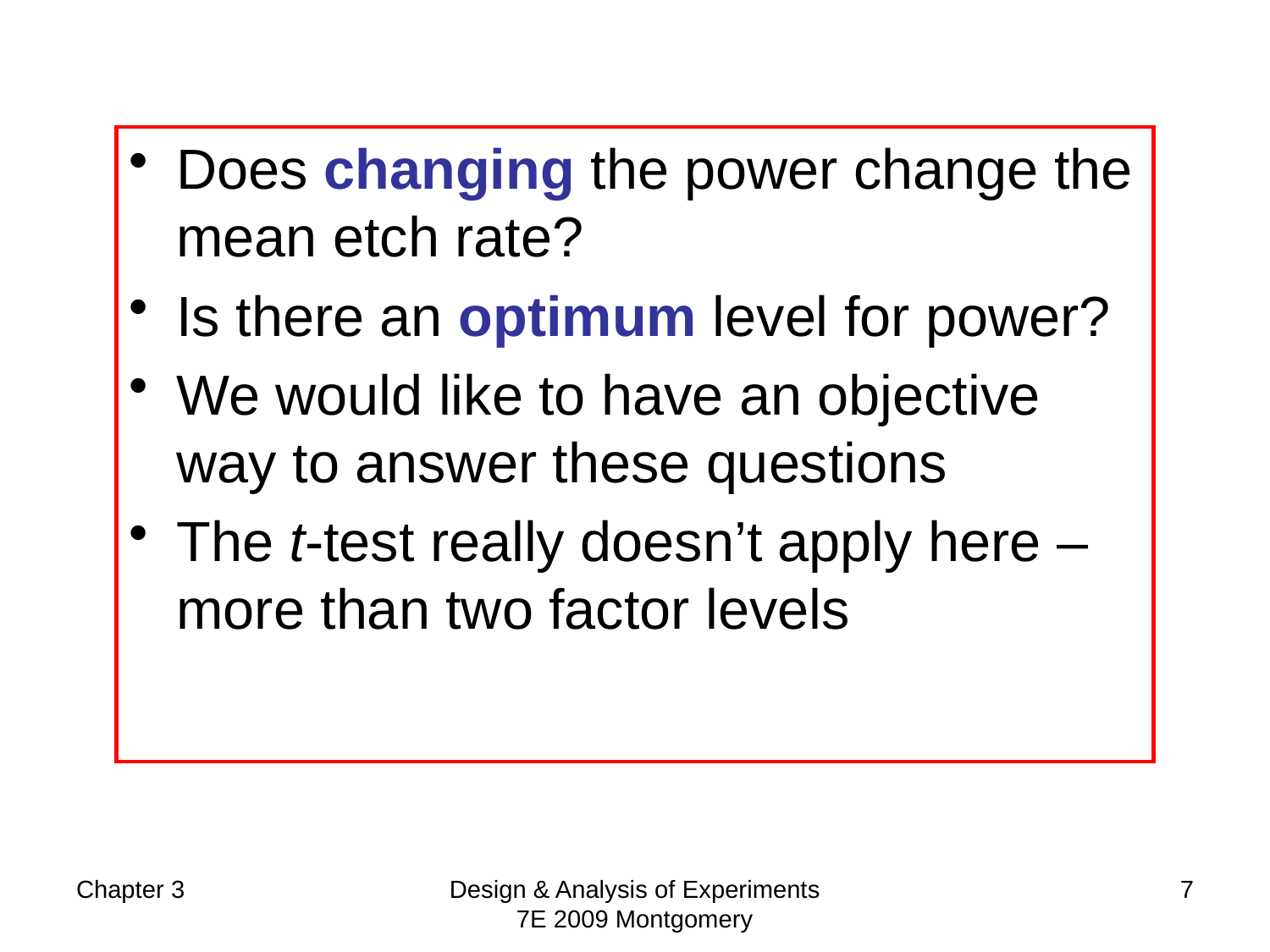

Does changing the power change the mean etch rate?
Is there an optimum level for power?
We would like to have an objective way to answer these questions
The t-test really doesn’t apply here – more than two factor levels
Chapter 3
Design & Analysis of Experiments 7E 2009 Montgomery
7